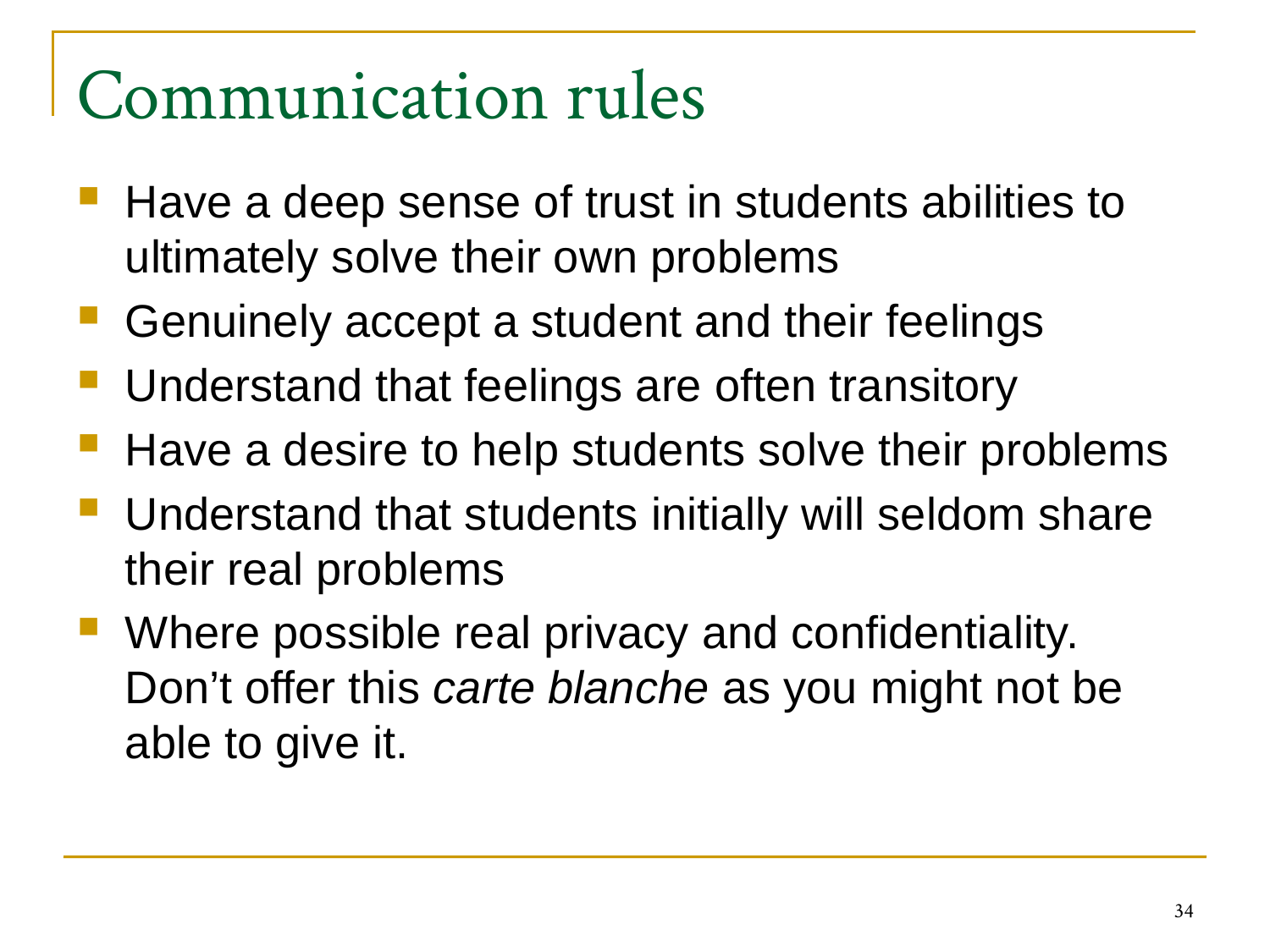

# Communication rules
Have a deep sense of trust in students abilities to ultimately solve their own problems
Genuinely accept a student and their feelings
Understand that feelings are often transitory
Have a desire to help students solve their problems
Understand that students initially will seldom share their real problems
Where possible real privacy and confidentiality.  Don’t offer this carte blanche as you might not be able to give it.
34